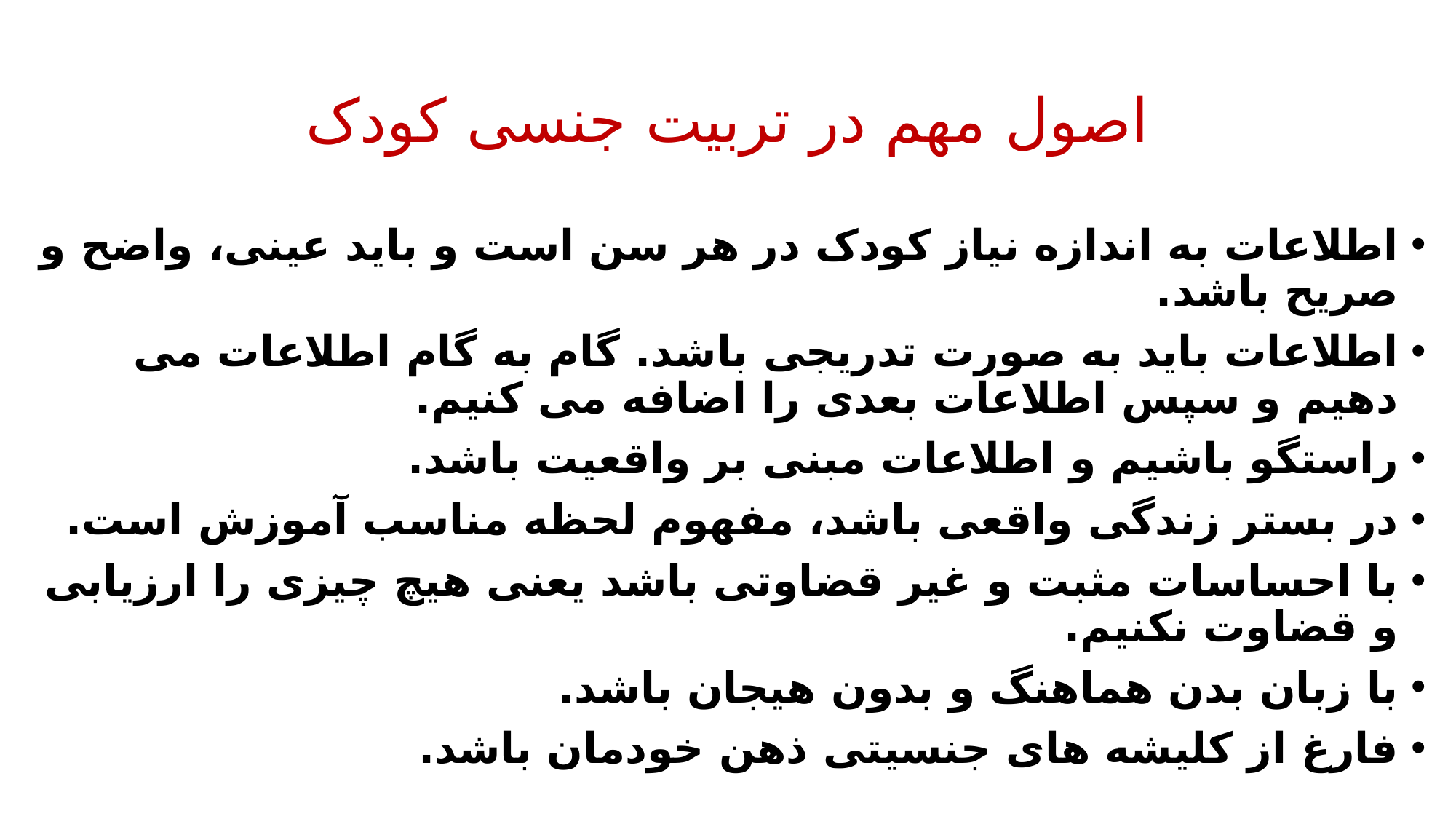

# اصول مهم در تربیت جنسی کودک
اطلاعات به اندازه نیاز کودک در هر سن است و باید عینی، واضح و صریح باشد.
اطلاعات باید به صورت تدریجی باشد. گام به گام اطلاعات می دهیم و سپس اطلاعات بعدی را اضافه می کنیم.
راستگو باشیم و اطلاعات مبنی بر واقعیت باشد.
در بستر زندگی واقعی باشد، مفهوم لحظه مناسب آموزش است.
با احساسات مثبت و غیر قضاوتی باشد یعنی هیچ چیزی را ارزیابی و قضاوت نکنیم.
با زبان بدن هماهنگ و بدون هیجان باشد.
فارغ از کلیشه های جنسیتی ذهن خودمان باشد.